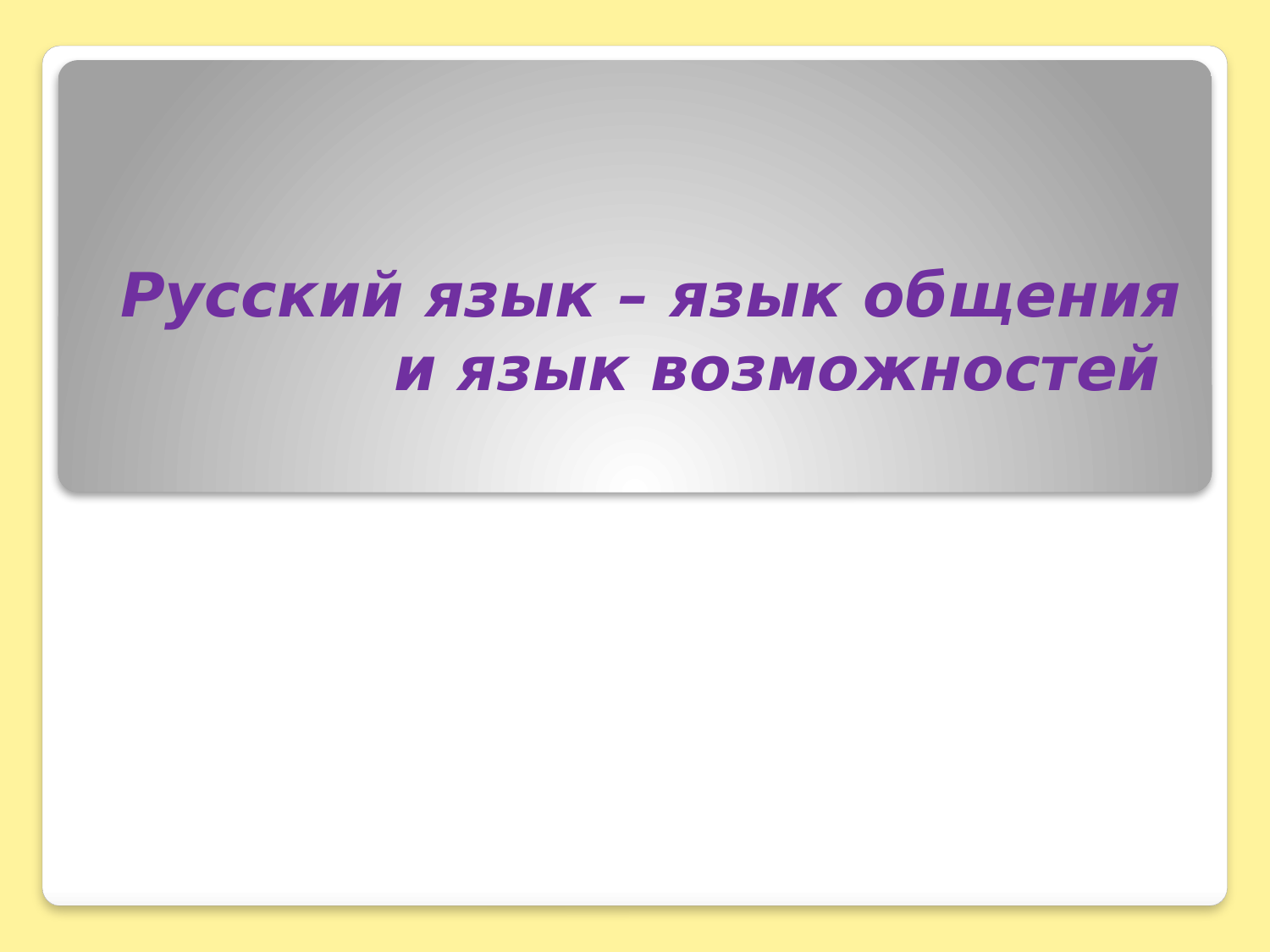

# Русский язык – язык общения и язык возможностей